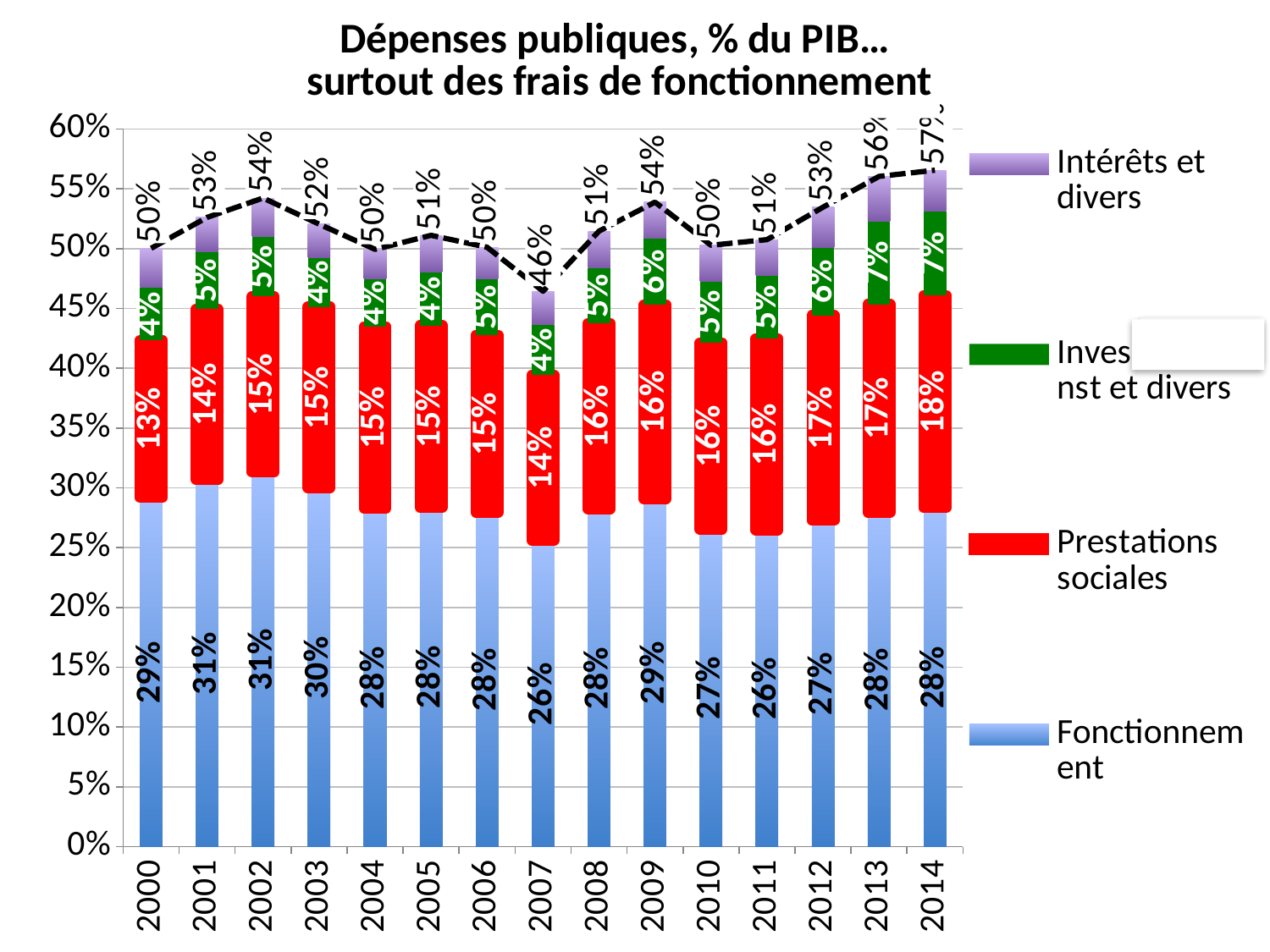

### Chart: Dépenses publiques, % du PIB…
surtout des frais de fonctionnement

| Category | Fonctionnement | Prestations sociales | Investissemenst et divers | Intérêts et divers | Total Dépenses publiques |
|---|---|---|---|---|---|
| 2000.0 | 0.291763430467279 | 0.131823335515184 | 0.0438407810537544 | 0.0327764831716666 | 0.500204030207883 |
| 2001.0 | 0.306939565131707 | 0.142326882230072 | 0.0481789332533005 | 0.0286447188778893 | 0.526090099492969 |
| 2002.0 | 0.313209745762712 | 0.146639830508475 | 0.0500275423728813 | 0.032385593220339 | 0.542262711864407 |
| 2003.0 | 0.299938283510125 | 0.151413693346191 | 0.0413018322082931 | 0.0278052073288332 | 0.520459016393443 |
| 2004.0 | 0.282841732979664 | 0.151810786914235 | 0.0397966401414677 | 0.0248894783377542 | 0.499338638373121 |
| 2005.0 | 0.28372493315508 | 0.151941844919786 | 0.0447510026737968 | 0.0306483957219251 | 0.511066176470588 |
| 2006.0 | 0.279473842906679 | 0.148190863862506 | 0.0469817578772803 | 0.0264751997587818 | 0.501121664405247 |
| 2007.0 | 0.256028645833333 | 0.138317708333333 | 0.04212109375 | 0.0278541666666667 | 0.464321614583333 |
| 2008.0 | 0.282284344100241 | 0.155183173918094 | 0.0463878310279585 | 0.0307831228618236 | 0.514638471908117 |
| 2009.0 | 0.290825349294697 | 0.162204333201292 | 0.0559207213497781 | 0.0298785441410472 | 0.538828947986814 |
| 2010.0 | 0.265473423710395 | 0.155717001533966 | 0.0513255816436572 | 0.0302439279024051 | 0.502759934790423 |
| 2011.0 | 0.26468475343974 | 0.160111163394042 | 0.0525048910263247 | 0.0302040007340391 | 0.507504808594146 |
| 2012.0 | 0.272601882168078 | 0.17159896434844 | 0.0569230274966885 | 0.0334848744869317 | 0.534608748500139 |
| 2013.0 | 0.279589131503052 | 0.173907001881685 | 0.0694664121131878 | 0.037385022315062 | 0.560347567812987 |
| 2014.0 | 0.283157133770587 | 0.177878800738271 | 0.0701386204549484 | 0.034349641761905 | 0.565524196725712 |